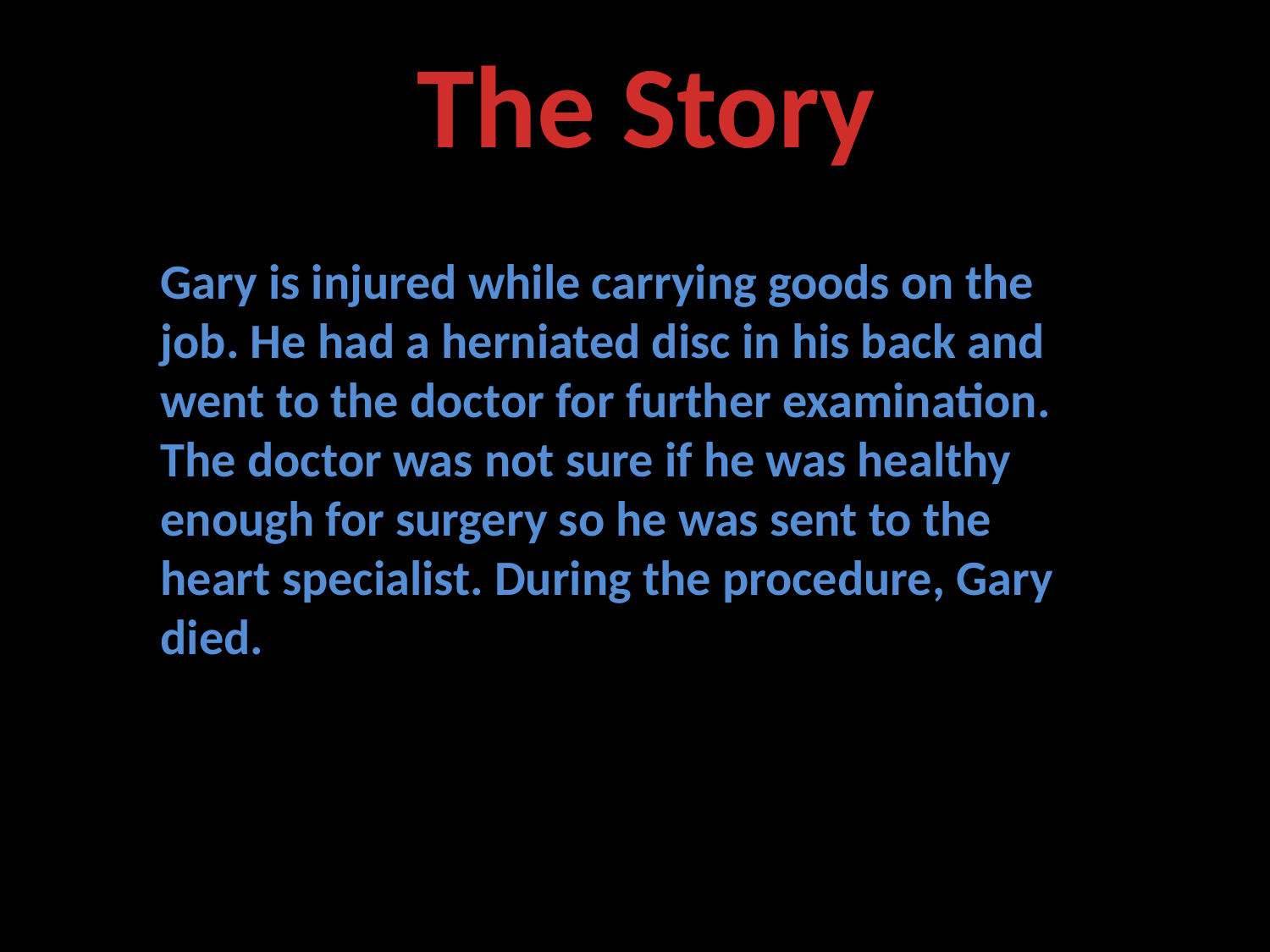

The Story
Gary is injured while carrying goods on the job. He had a herniated disc in his back and went to the doctor for further examination. The doctor was not sure if he was healthy enough for surgery so he was sent to the heart specialist. During the procedure, Gary died.